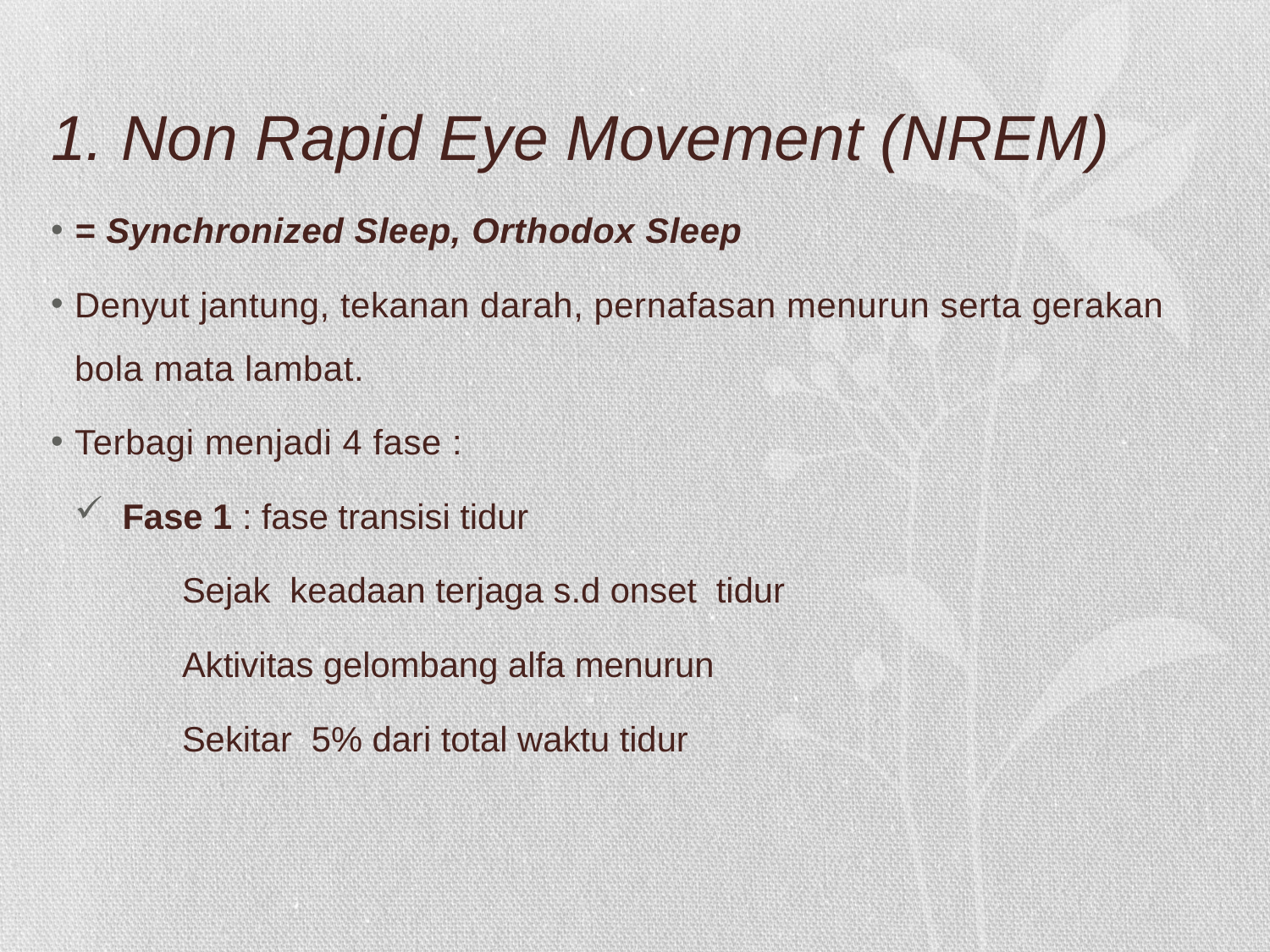

# 1. Non Rapid Eye Movement (NREM)
= Synchronized Sleep, Orthodox Sleep
Denyut jantung, tekanan darah, pernafasan menurun serta gerakan bola mata lambat.
Terbagi menjadi 4 fase :
Fase 1 : fase transisi tidur
           Sejak  keadaan terjaga s.d onset  tidur
           Aktivitas gelombang alfa menurun
           Sekitar  5% dari total waktu tidur